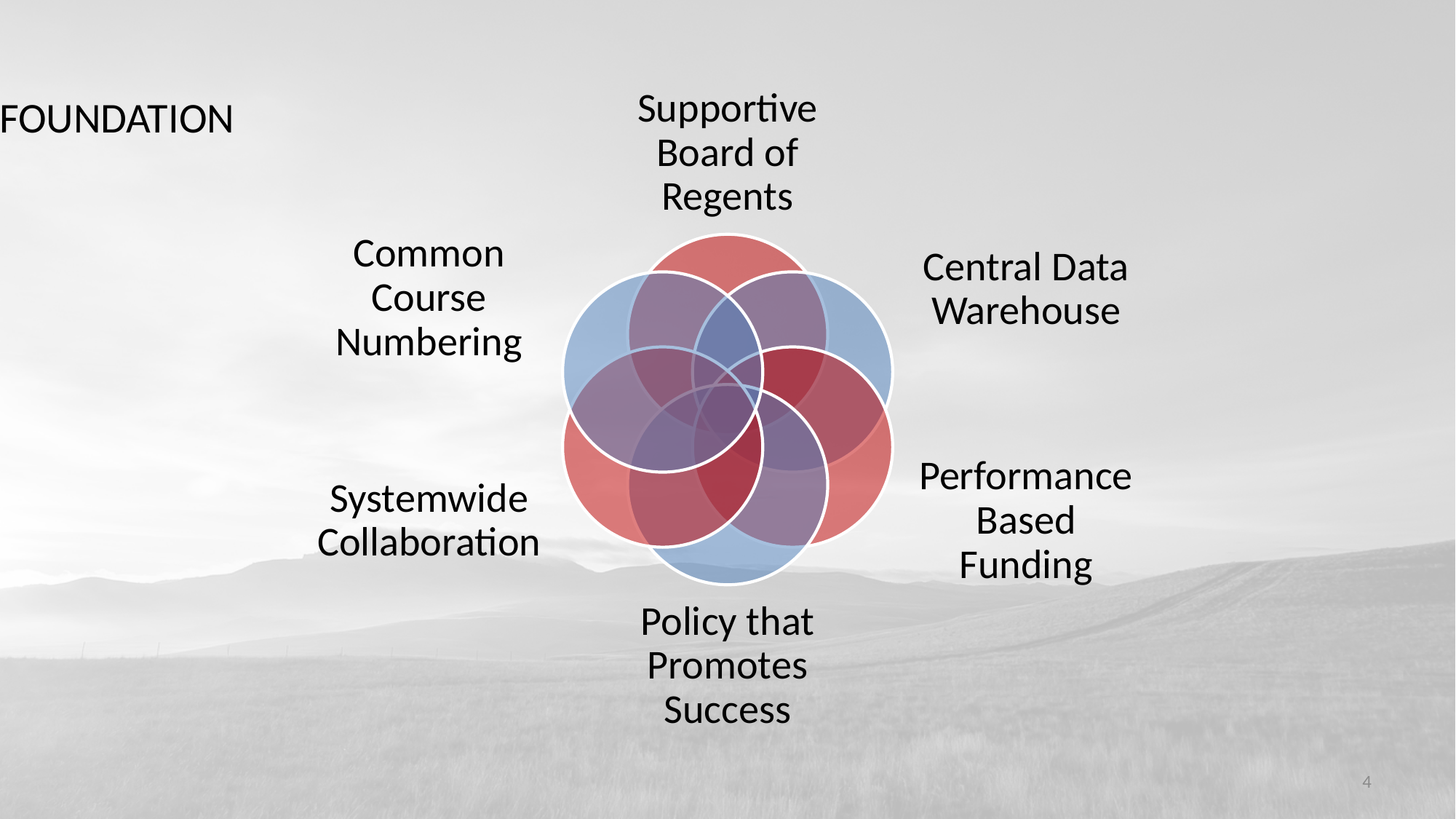

FOUNDATION
Supportive Board of Regents
Central Data Warehouse
Performance Based Funding
Policy that Promotes Success
Systemwide Collaboration
Common Course Numbering
4